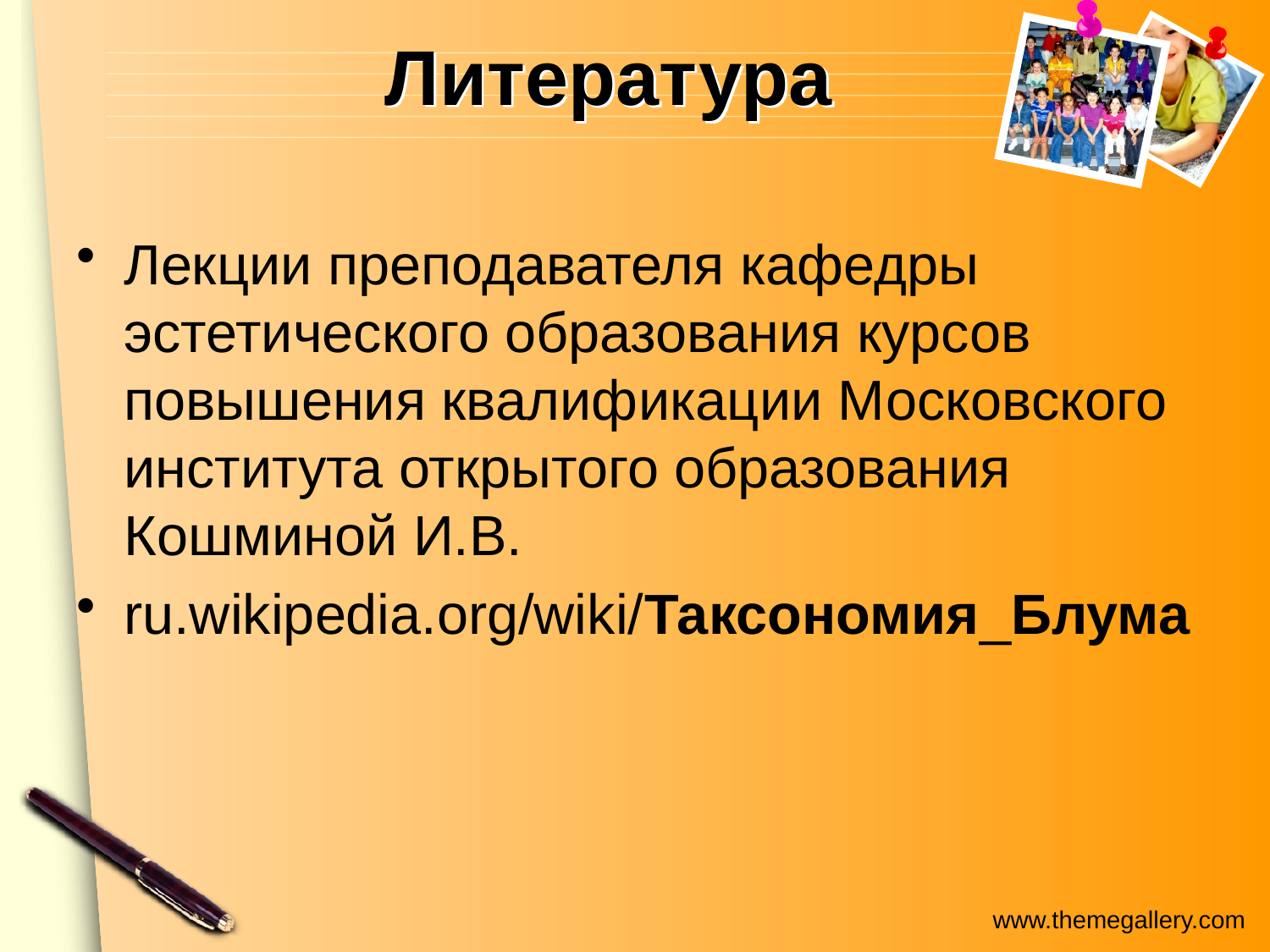

# Литература
Лекции преподавателя кафедры эстетического образования курсов повышения квалификации Московского института открытого образования Кошминой И.В.
ru.wikipedia.org/wiki/Таксономия_Блума